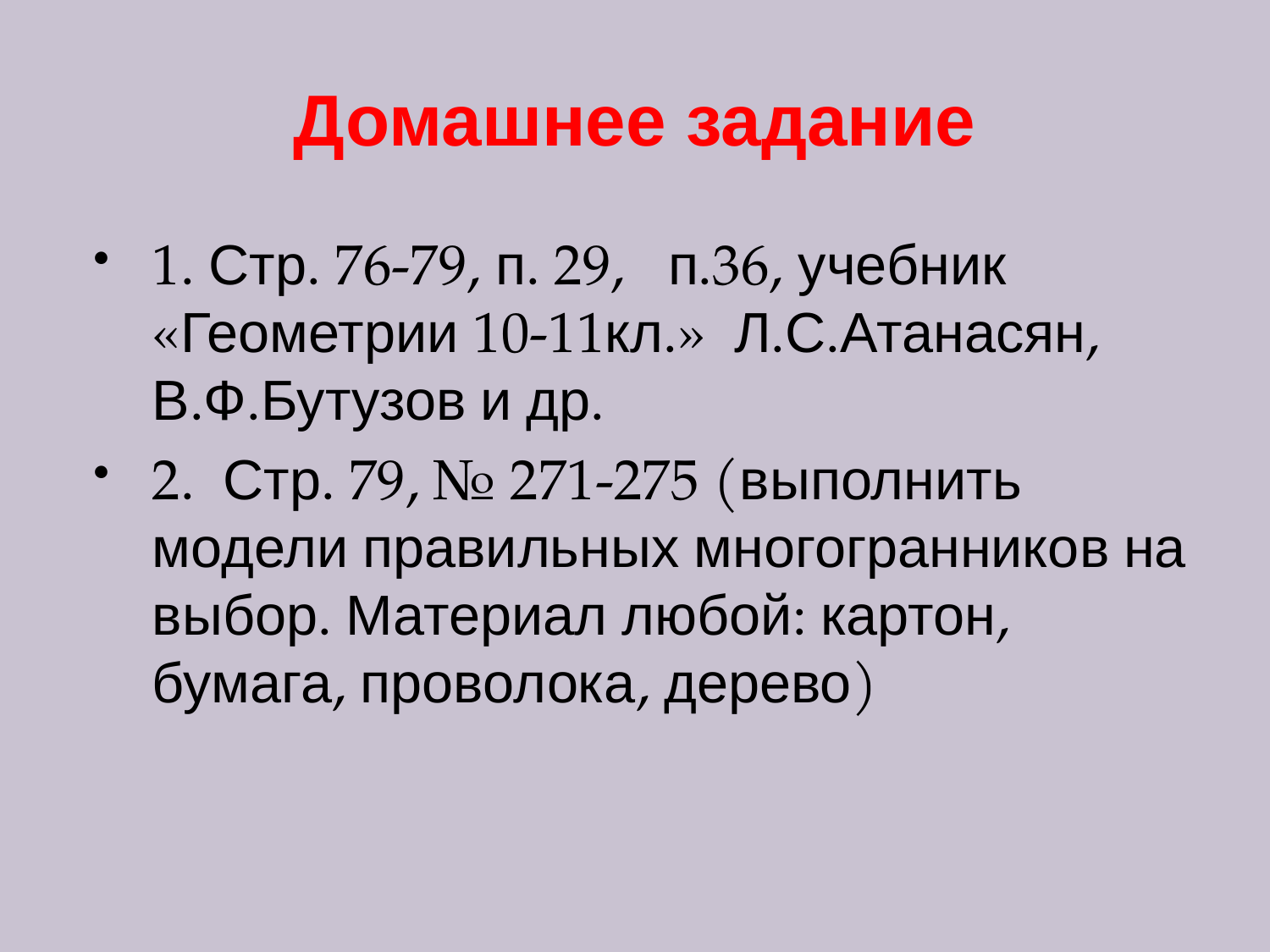

# Домашнее задание
1. Стр. 76-79, п. 29,   п.36, учебник «Геометрии 10-11кл.»  Л.С.Атанасян, В.Ф.Бутузов и др.
2.  Стр. 79, № 271-275 (выполнить модели правильных многогранников на выбор. Материал любой: картон, бумага, проволока, дерево)